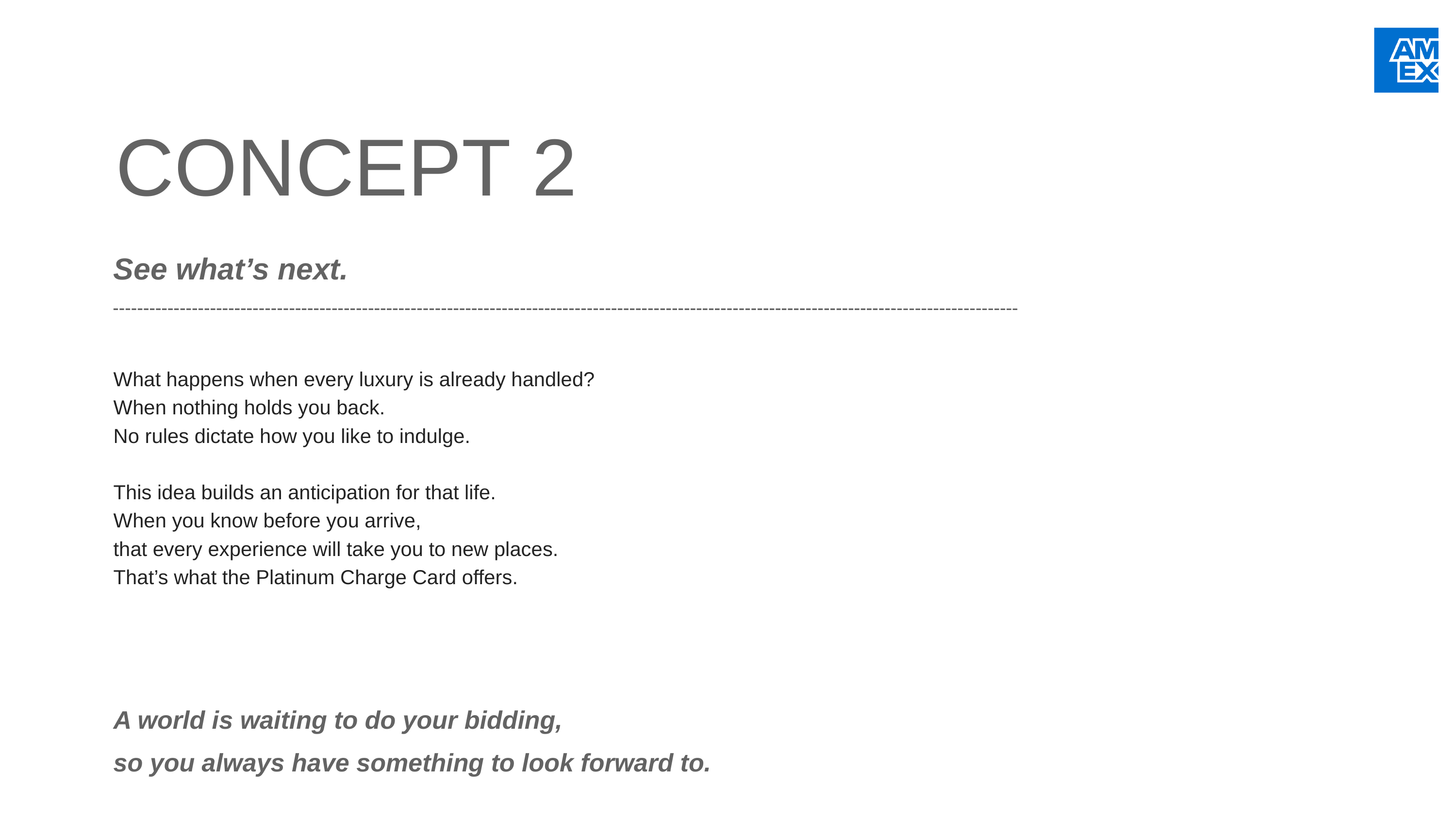

CONCEPT 2
See what’s next.

What happens when every luxury is already handled?
When nothing holds you back.
No rules dictate how you like to indulge.

This idea builds an anticipation for that life.
When you know before you arrive,
that every experience will take you to new places.
That’s what the Platinum Charge Card offers.
A world is waiting to do your bidding,
so you always have something to look forward to.